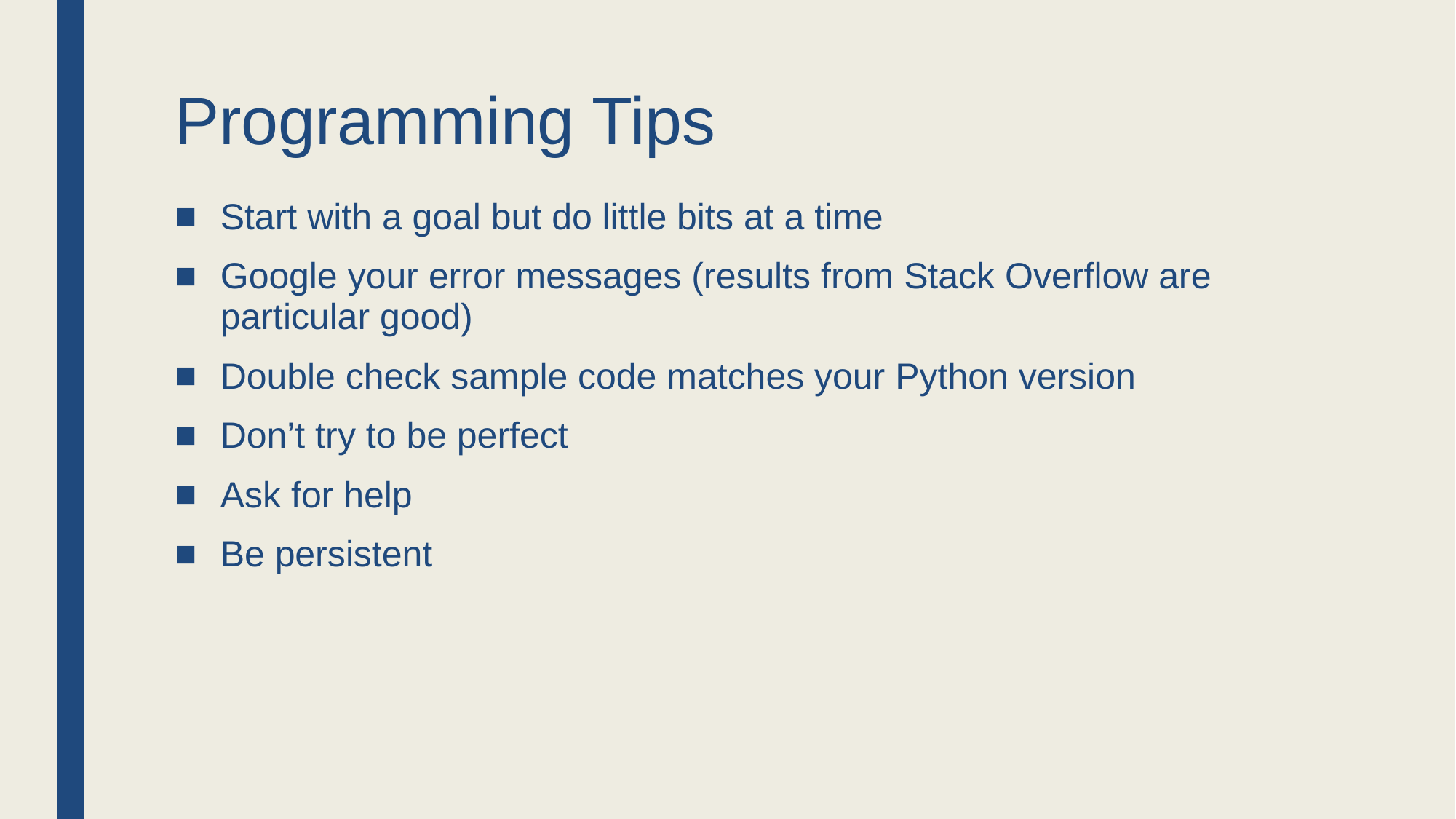

# Programming Tips
Start with a goal but do little bits at a time
Google your error messages (results from Stack Overflow are particular good)
Double check sample code matches your Python version
Don’t try to be perfect
Ask for help
Be persistent